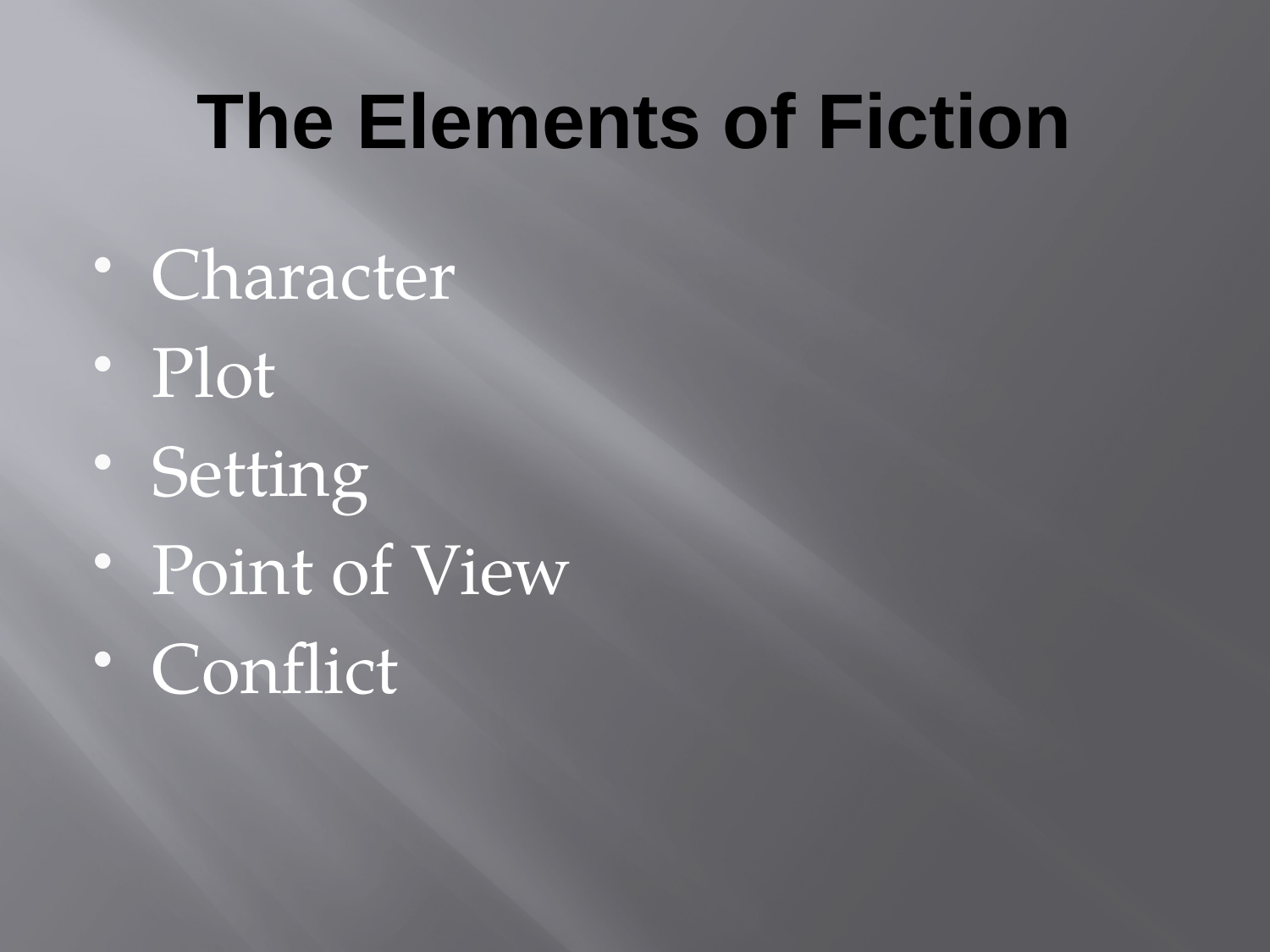

# The Elements of Fiction
Character
Plot
Setting
Point of View
Conflict